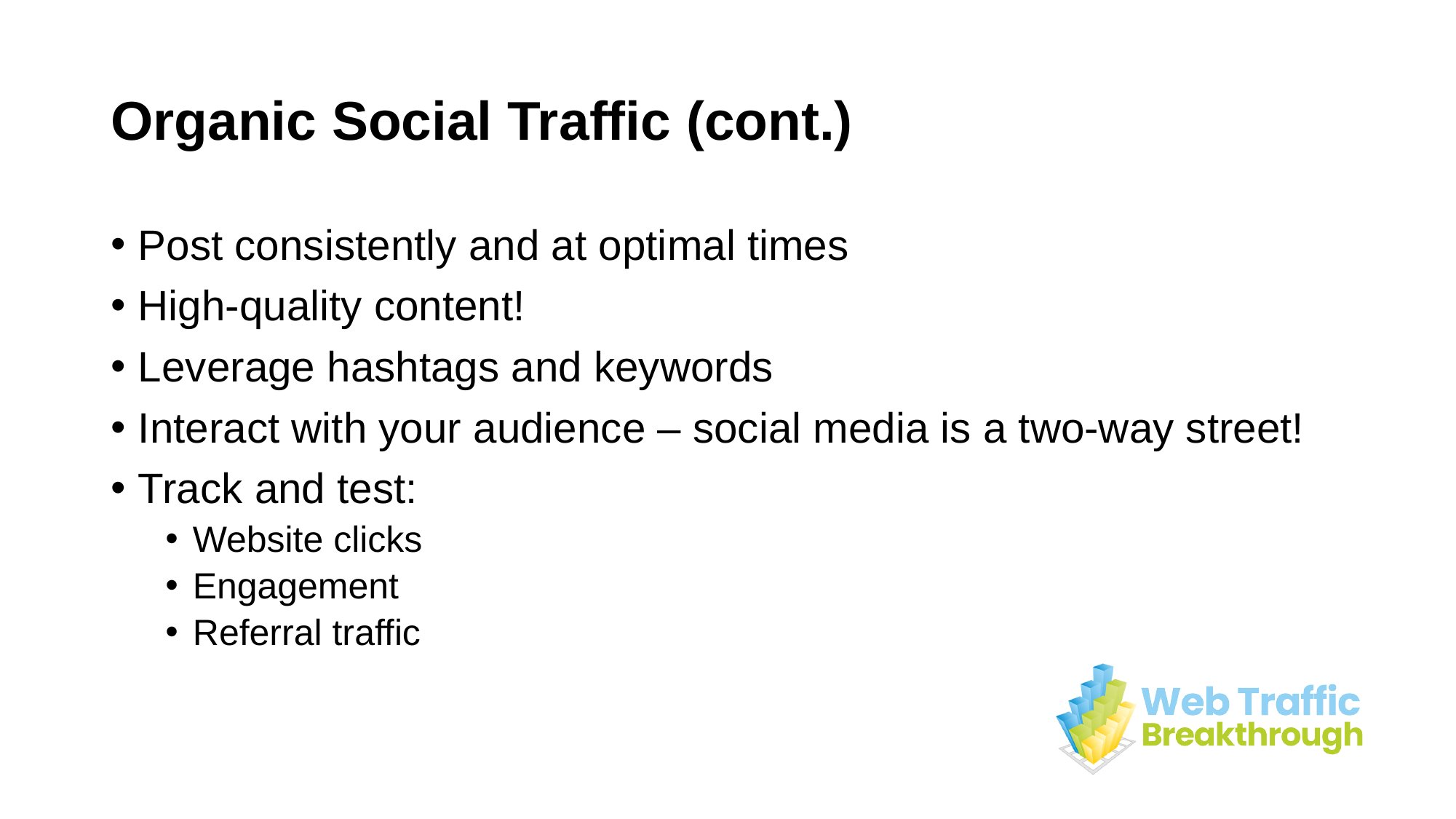

# Organic Social Traffic (cont.)
Post consistently and at optimal times
High-quality content!
Leverage hashtags and keywords
Interact with your audience – social media is a two-way street!
Track and test:
Website clicks
Engagement
Referral traffic